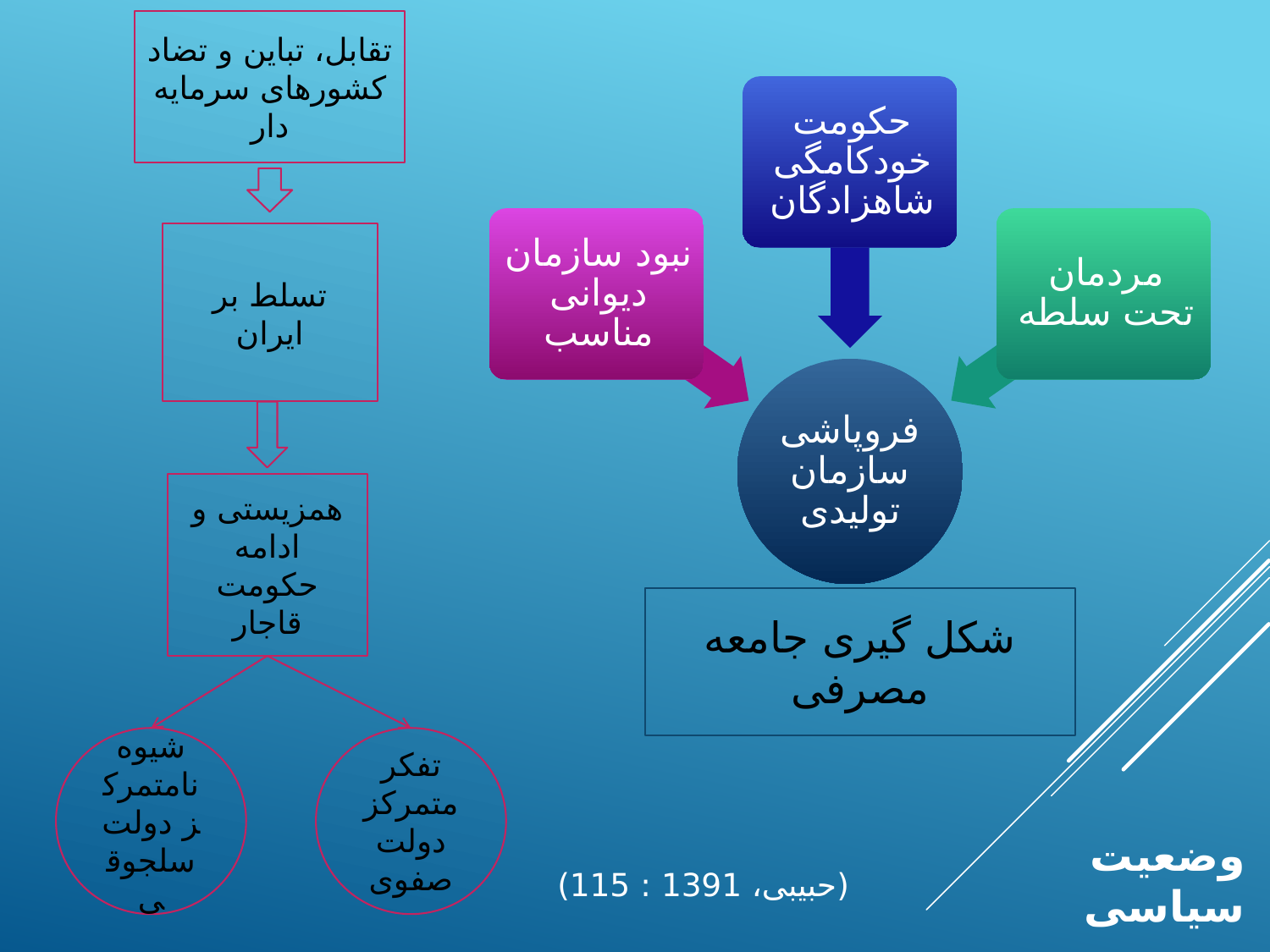

تقابل، تباین و تضاد کشورهای سرمایه دار
فروپاشی سازمان تولیدی
نبود سازمان دیوانی مناسب
حکومت خودکامگی شاهزادگان
مردمان تحت سلطه

تسلط بر ایران

همزیستی و ادامه حکومت قاجار
شکل گیری جامعه مصرفی
شیوه نامتمرکز دولت سلجوقی
تفکر متمرکز دولت صفوی
# وضعیت سیاسی
(حبیبی، 1391 : 115)